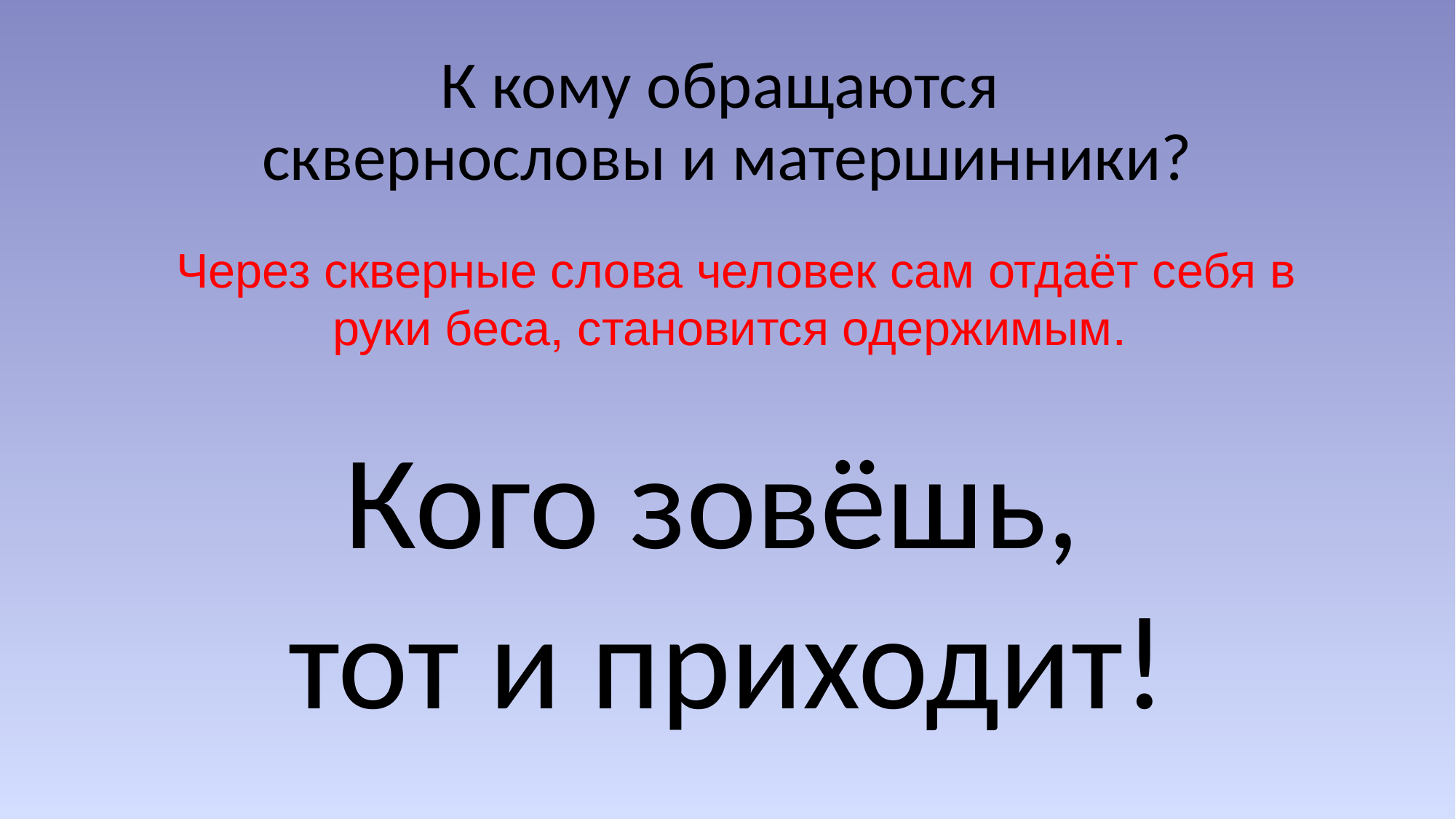

# К кому обращаются сквернословы и матершинники?
Через скверные слова человек сам отдаёт себя в руки беса, становится одержимым.
Кого зовёшь,
тот и приходит!